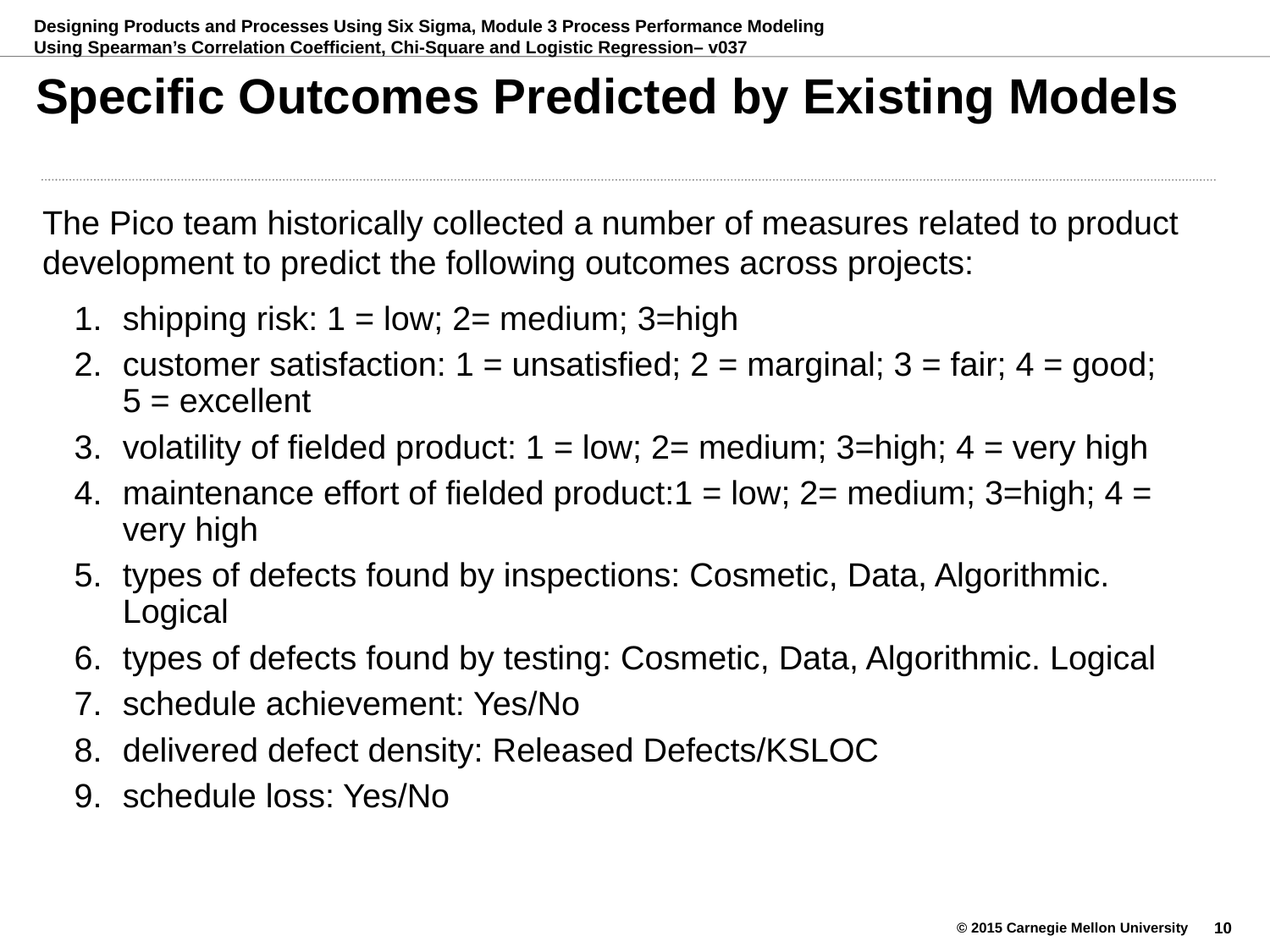

# Specific Outcomes Predicted by Existing Models
The Pico team historically collected a number of measures related to product development to predict the following outcomes across projects:
shipping risk: 1 = low; 2= medium; 3=high
customer satisfaction: 1 = unsatisfied; 2 = marginal; 3 = fair; 4 = good;
5 = excellent
volatility of fielded product: 1 = low; 2= medium; 3=high; 4 = very high
maintenance effort of fielded product:1 = low; 2= medium; 3=high; 4 = very high
types of defects found by inspections: Cosmetic, Data, Algorithmic. Logical
types of defects found by testing: Cosmetic, Data, Algorithmic. Logical
schedule achievement: Yes/No
delivered defect density: Released Defects/KSLOC
schedule loss: Yes/No